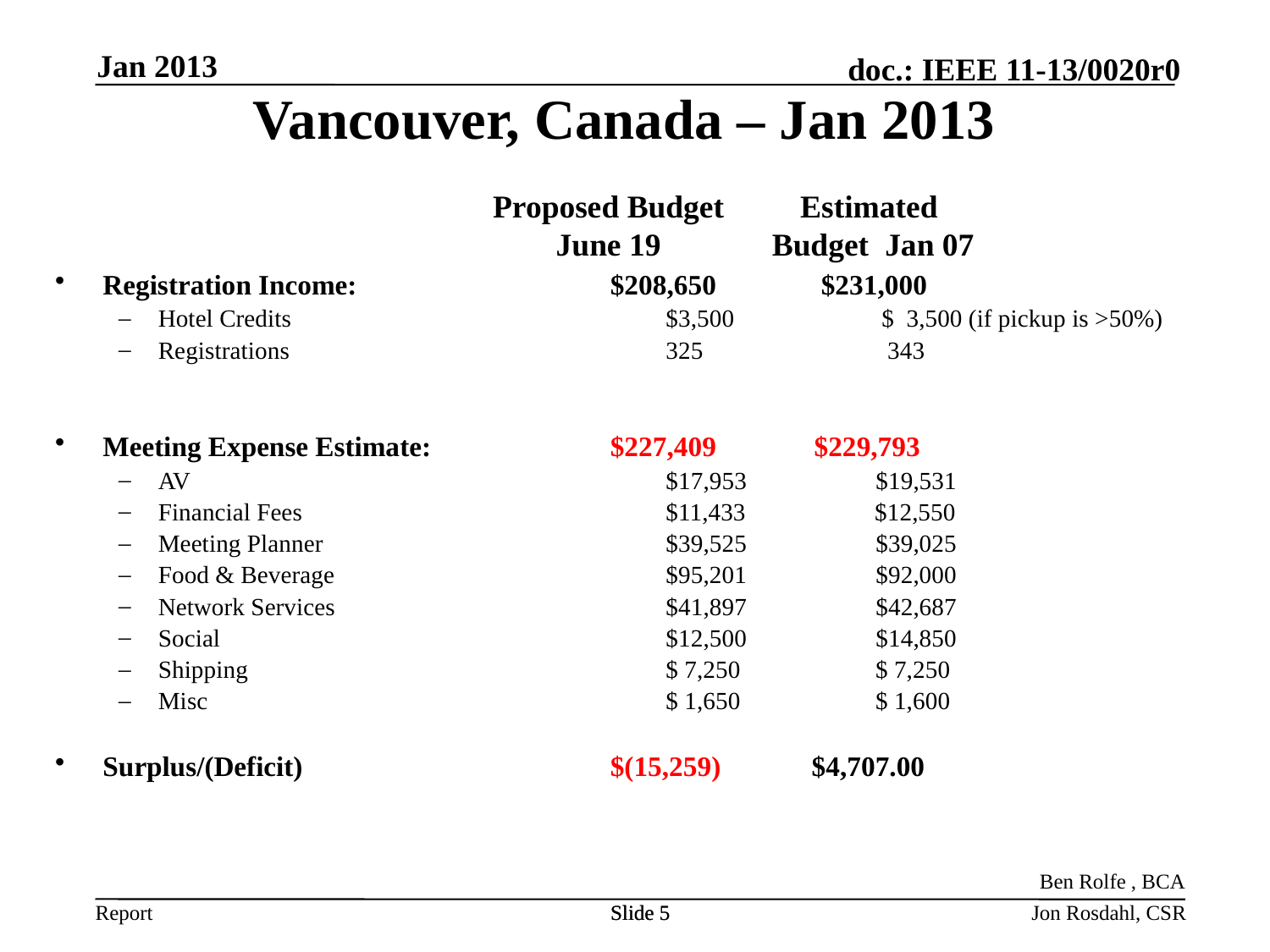

Jan 2013
Vancouver, Canada – Jan 2013

Proposed Budget June 19
Estimated  Budget  Jan 07
Registration Income:                	$208,650               $231,000
Hotel Credits	$3,500                        $  3,500 (if pickup is >50%)
Registrations	325                              343

Meeting Expense Estimate:      	$227,409              $229,793
AV	$17,953                     $19,531
Financial Fees	$11,433                     $12,550
Meeting Planner	$39,525                     $39,025
Food & Beverage	$95,201                     $92,000
Network Services	$41,897                     $42,687
Social	$12,500                     $14,850
Shipping 	$ 7,250                      $ 7,250
Misc	$ 1,650                      $ 1,600

Surplus/(Deficit)	$(15,259)             $4,707.00
Ben Rolfe , BCA
Slide 5
Slide 5
Jon Rosdahl, CSR